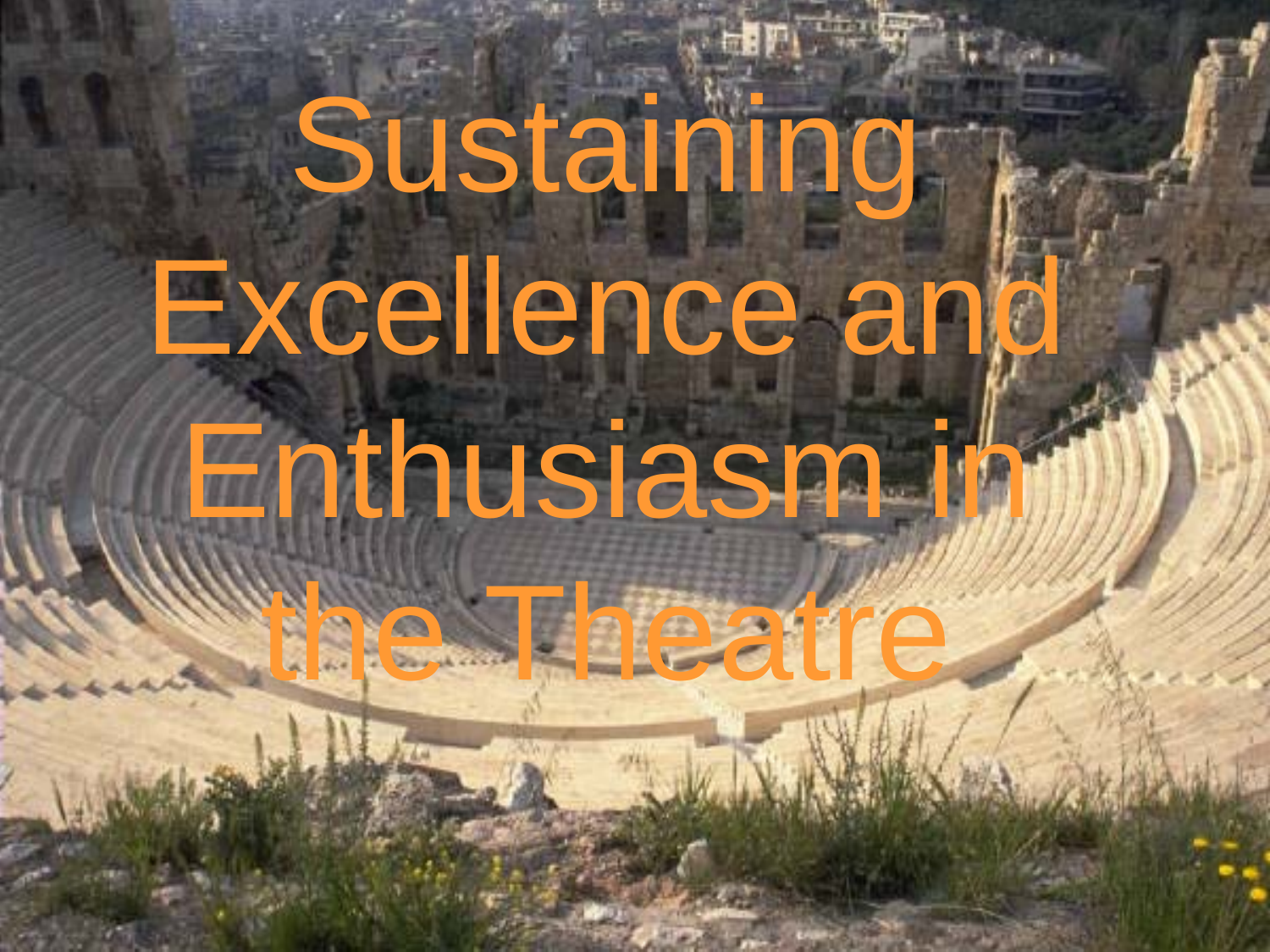

# Sustaining Excellence and Enthusiasm in the Theatre